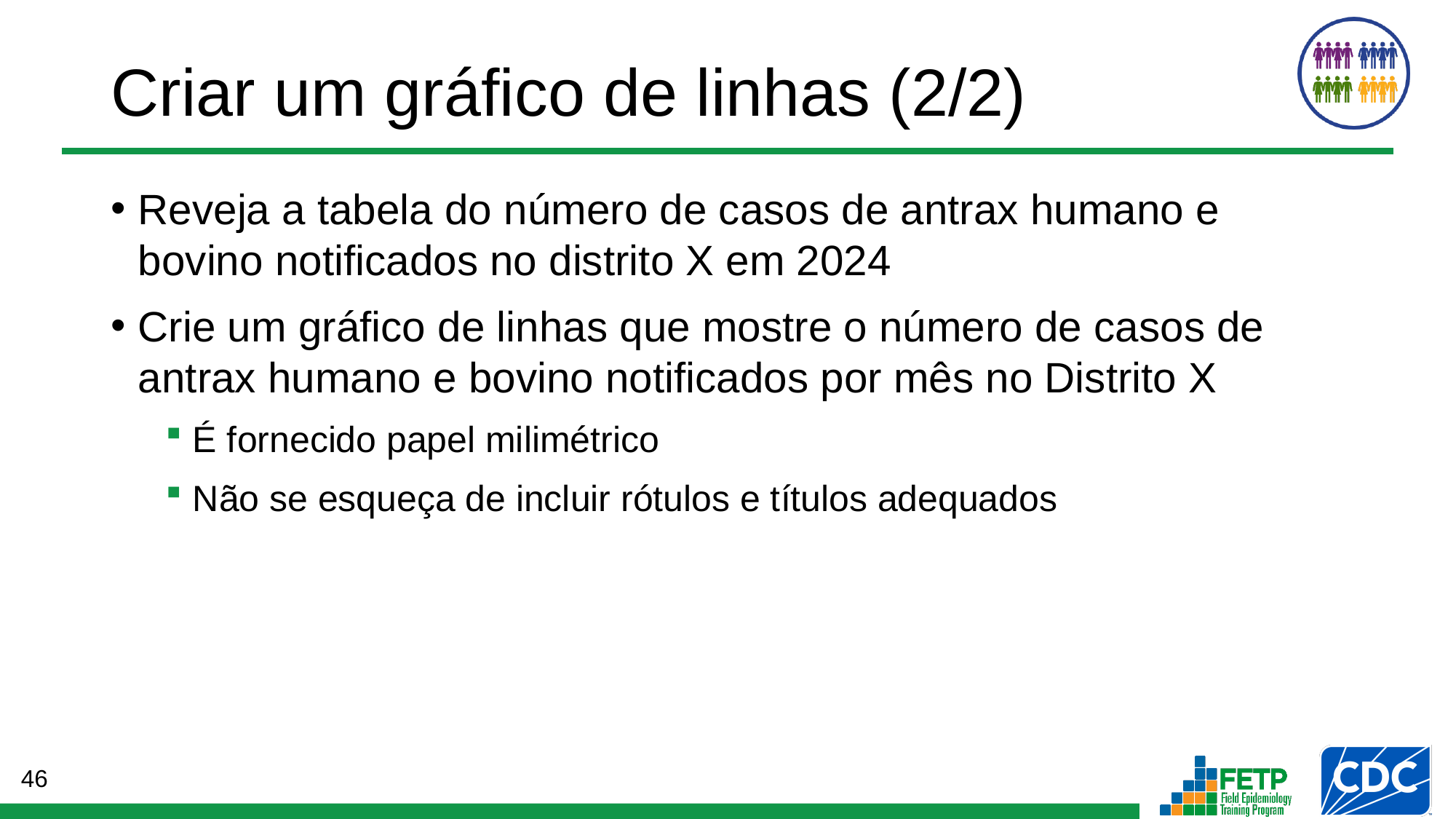

# Criar um gráfico de linhas (2/2)
Reveja a tabela do número de casos de antrax humano e bovino notificados no distrito X em 2024
Crie um gráfico de linhas que mostre o número de casos de antrax humano e bovino notificados por mês no Distrito X
É fornecido papel milimétrico
Não se esqueça de incluir rótulos e títulos adequados